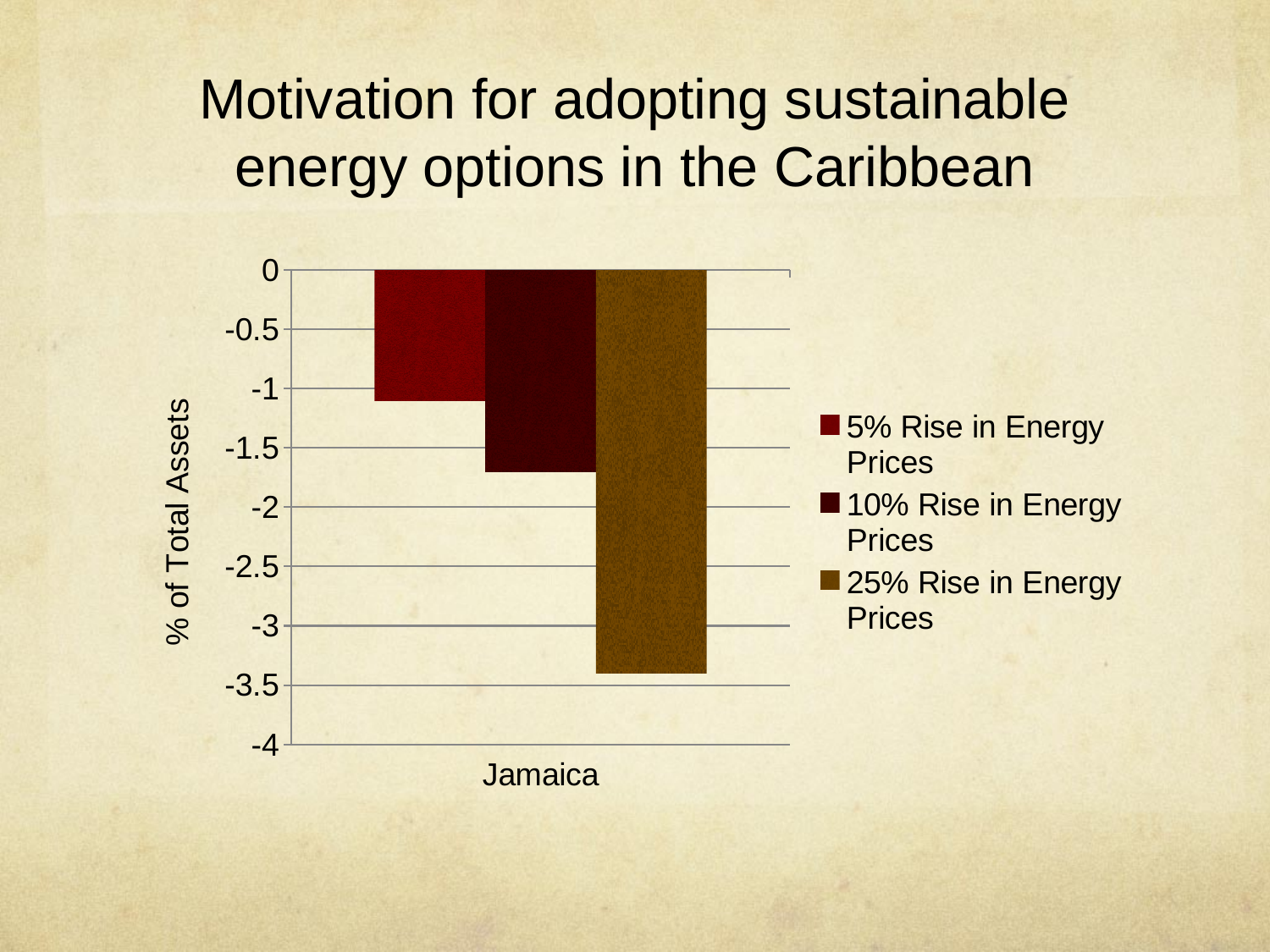

# Motivation for adopting sustainable energy options in the Caribbean

### Chart

| Category | 5% Rise in Energy Prices | 10% Rise in Energy Prices | 25% Rise in Energy Prices |
|---|---|---|---|
| Jamaica | -1.1 | -1.7 | -3.4 |